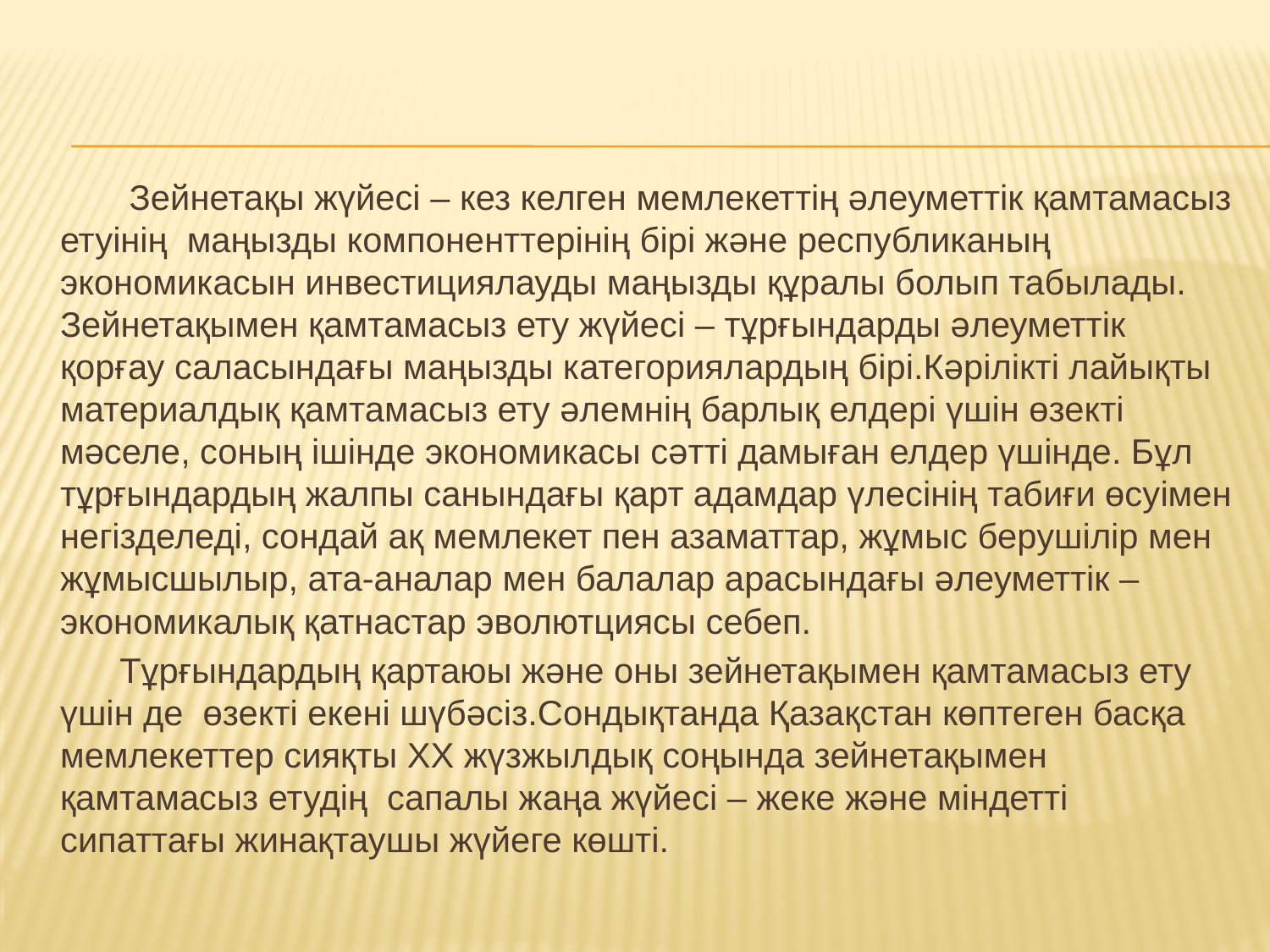

Зейнетақы жүйесі – кез келген мемлекеттің әлеуметтік қамтамасыз етуінің  маңызды компоненттерінің бірі және республиканың экономикасын инвестициялауды маңызды құралы болып табылады. Зейнетақымен қамтамасыз ету жүйесі – тұрғындарды әлеуметтік қорғау саласындағы маңызды категориялардың бірі.Кәрілікті лайықты материалдық қамтамасыз ету әлемнің барлық елдері үшін өзекті мәселе, соның ішінде экономикасы сәтті дамыған елдер үшінде. Бұл тұрғындардың жалпы санындағы қарт адамдар үлесінің табиғи өсуімен негізделеді, сондай ақ мемлекет пен азаматтар, жұмыс берушілір мен жұмысшылыр, ата-аналар мен балалар арасындағы әлеуметтік – экономикалық қатнастар эволютциясы себеп.
           Тұрғындардың қартаюы және оны зейнетақымен қамтамасыз ету үшін де  өзекті екені шүбәсіз.Сондықтанда Қазақстан көптеген басқа мемлекеттер сияқты ХХ жүзжылдық соңында зейнетақымен қамтамасыз етудің  сапалы жаңа жүйесі – жеке және міндетті сипаттағы жинақтаушы жүйеге көшті.